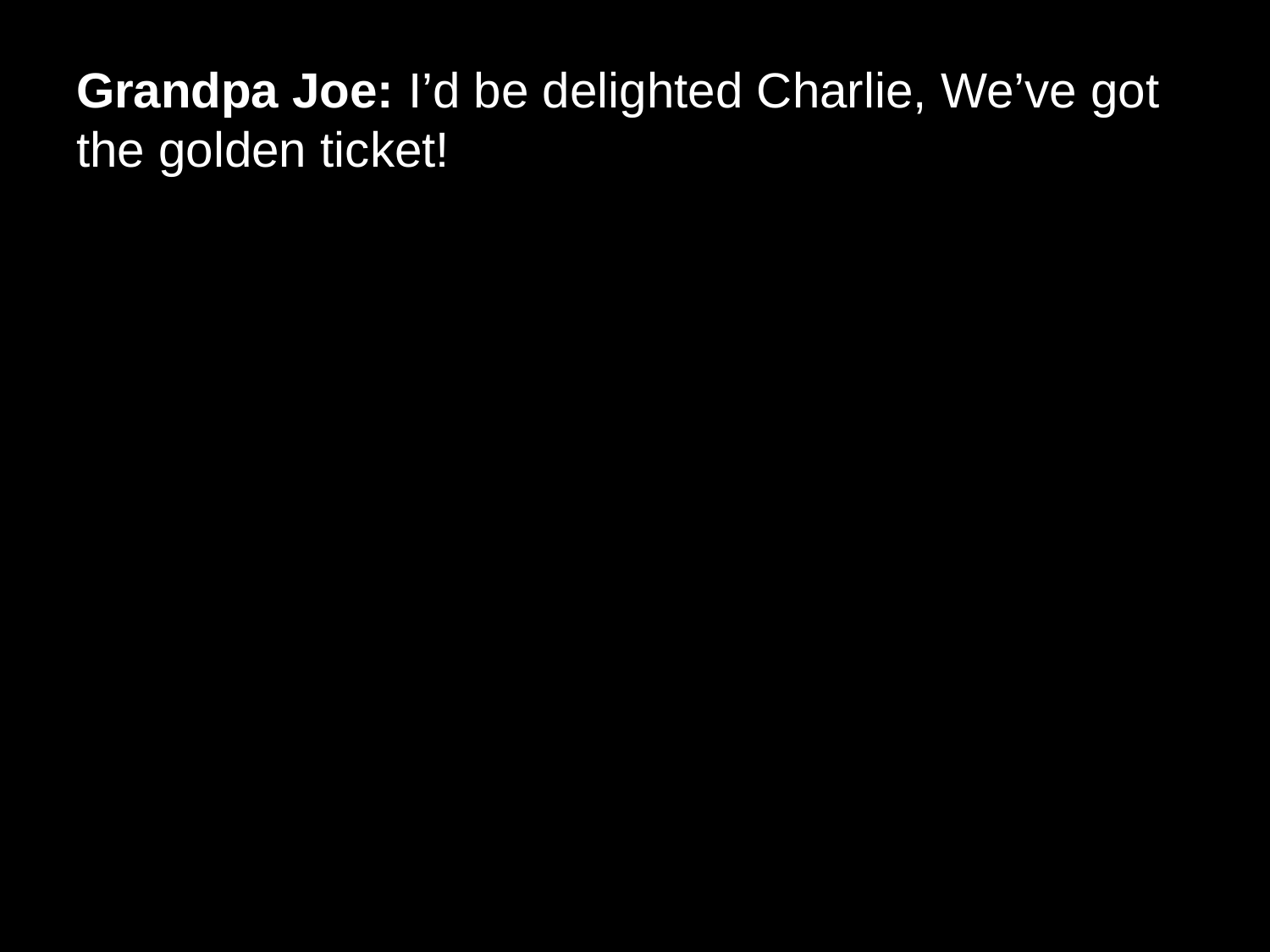

# Grandpa Joe: I’d be delighted Charlie, We’ve got the golden ticket!